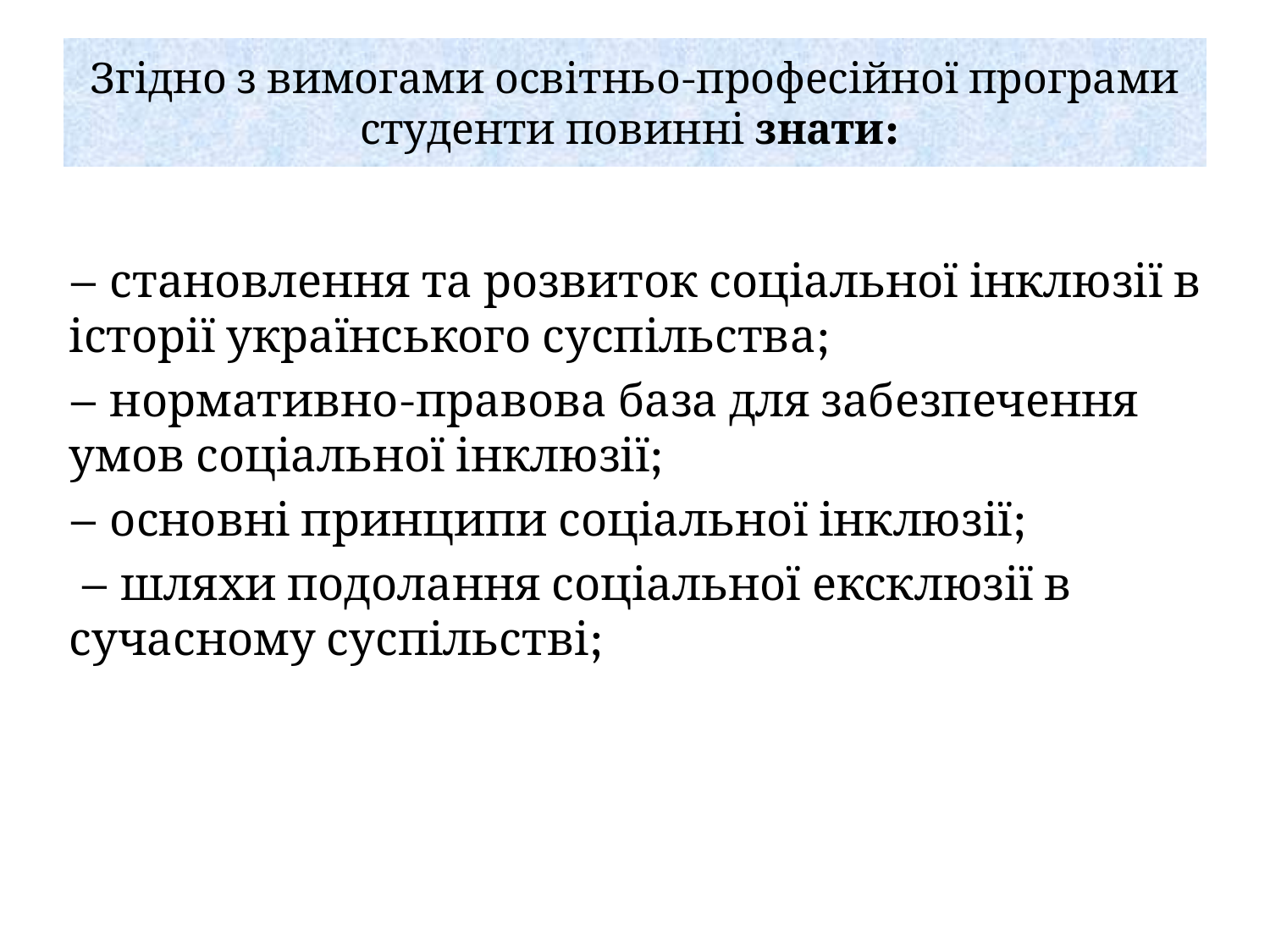

# Згідно з вимогами освітньо-професійної програми студенти повинні знати:
– становлення та розвиток соціальної інклюзії в історії українського суспільства;
– нормативно-правова база для забезпечення умов соціальної інклюзії;
– основні принципи соціальної інклюзії;
 – шляхи подолання соціальної ексклюзії в сучасному суспільстві;